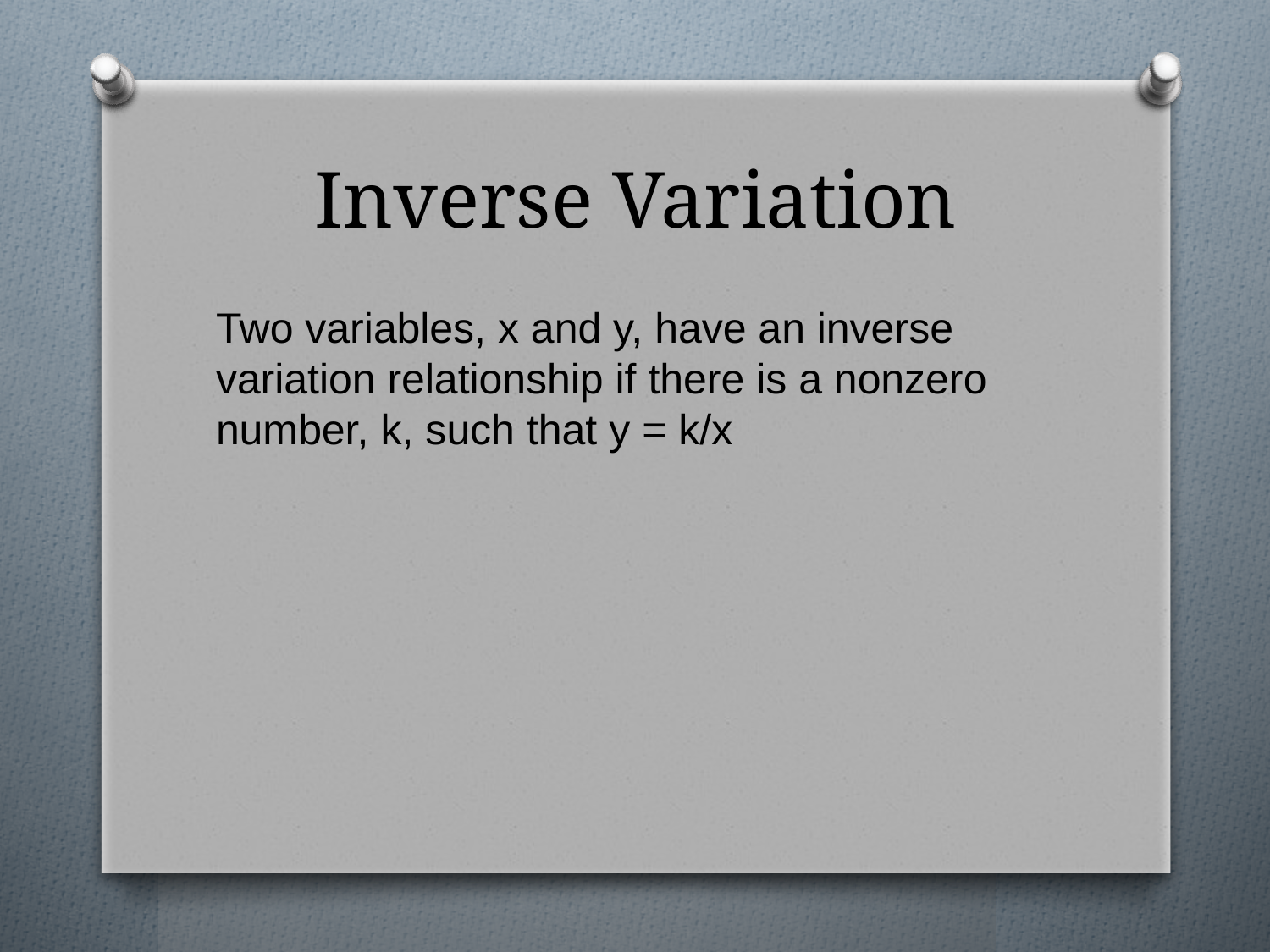

# Inverse Variation
Two variables, x and y, have an inverse variation relationship if there is a nonzero number, k, such that y = k/x